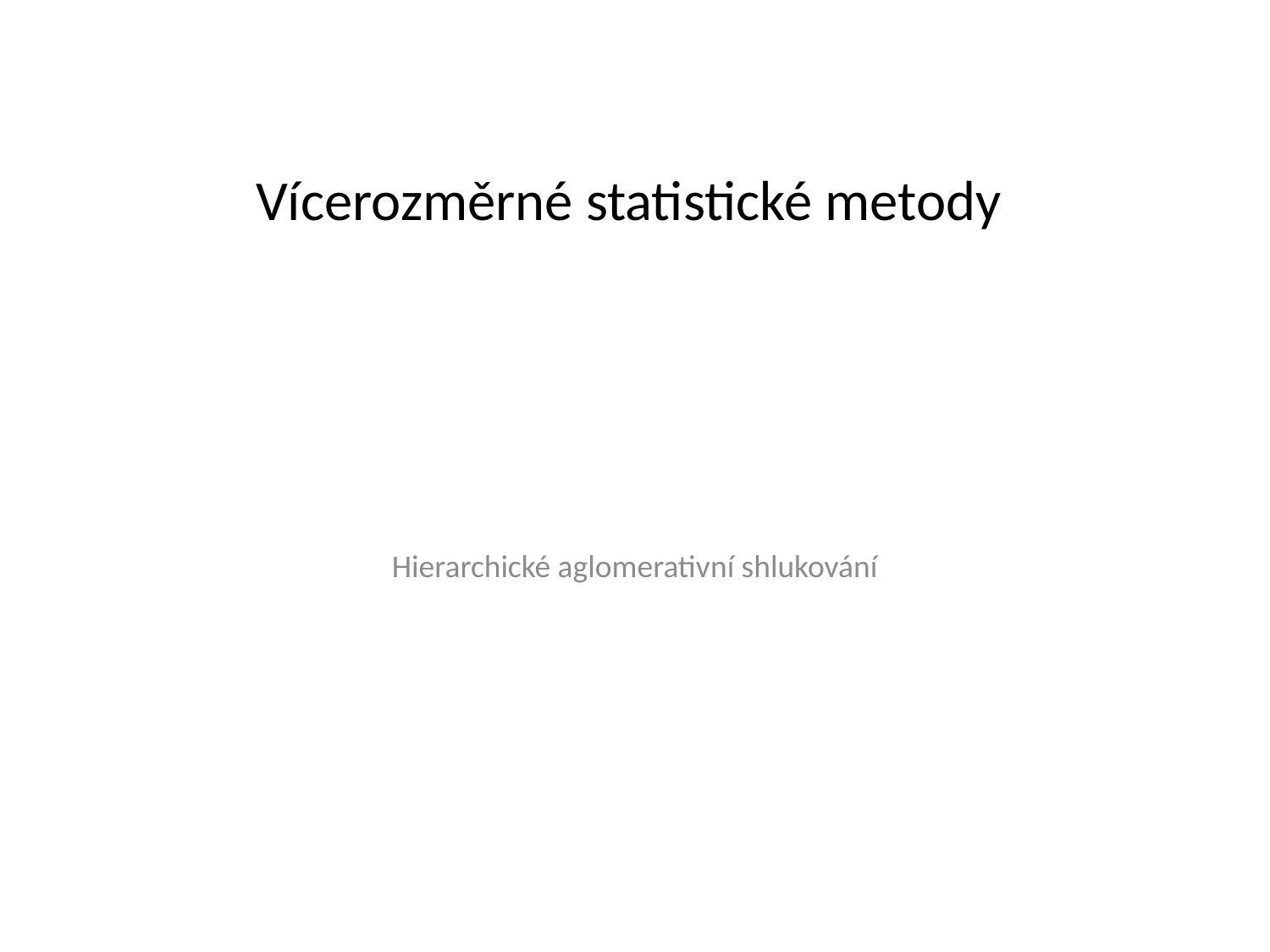

# Vícerozměrné statistické metody
Hierarchické aglomerativní shlukování